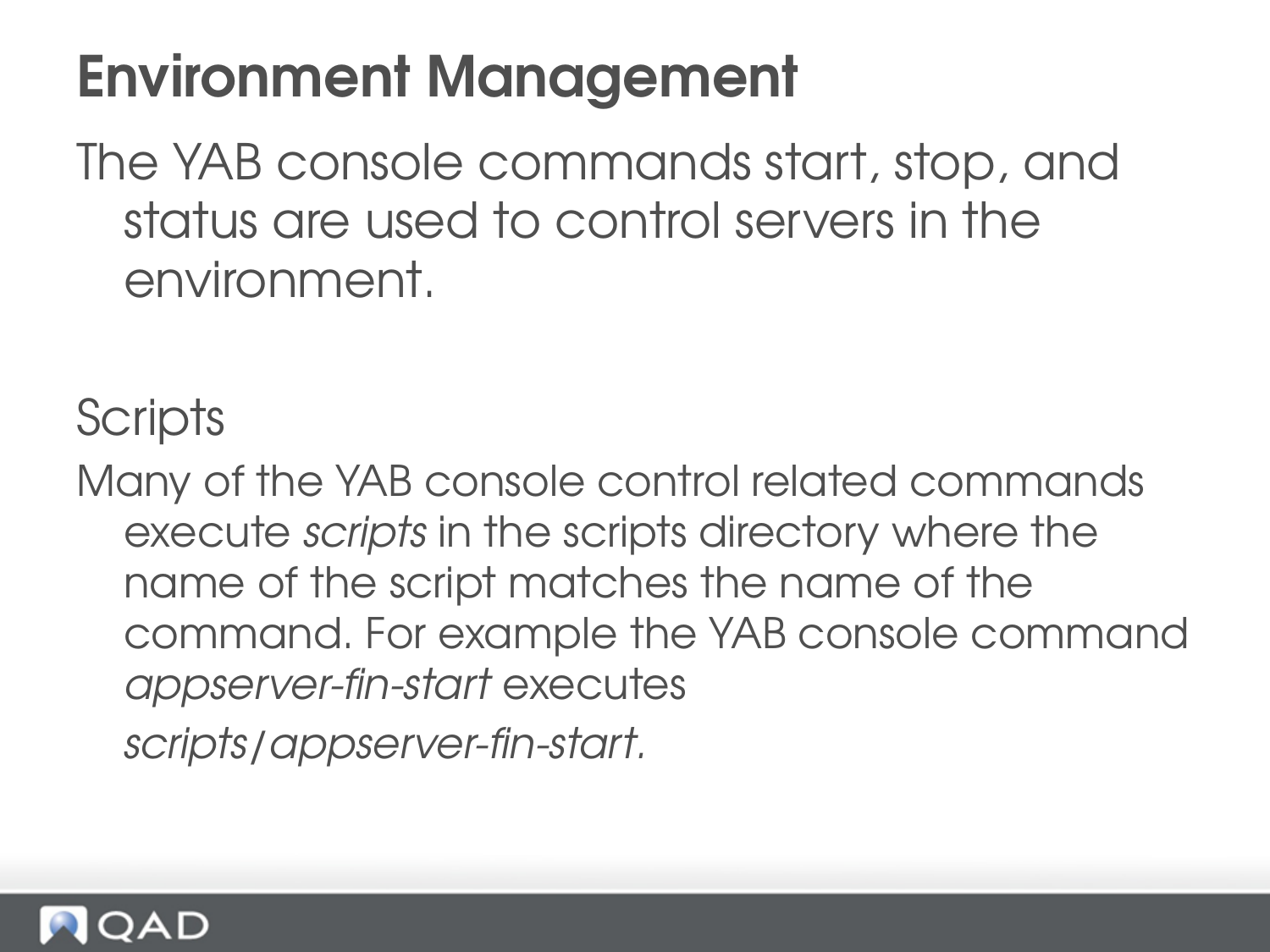

# Environment Management
The YAB console commands start, stop, and status are used to control servers in the environment.

Scripts
Many of the YAB console control related commands execute scripts in the scripts directory where the name of the script matches the name of the command. For example the YAB console command appserver-fin-start executes
	scripts/appserver-fin-start.